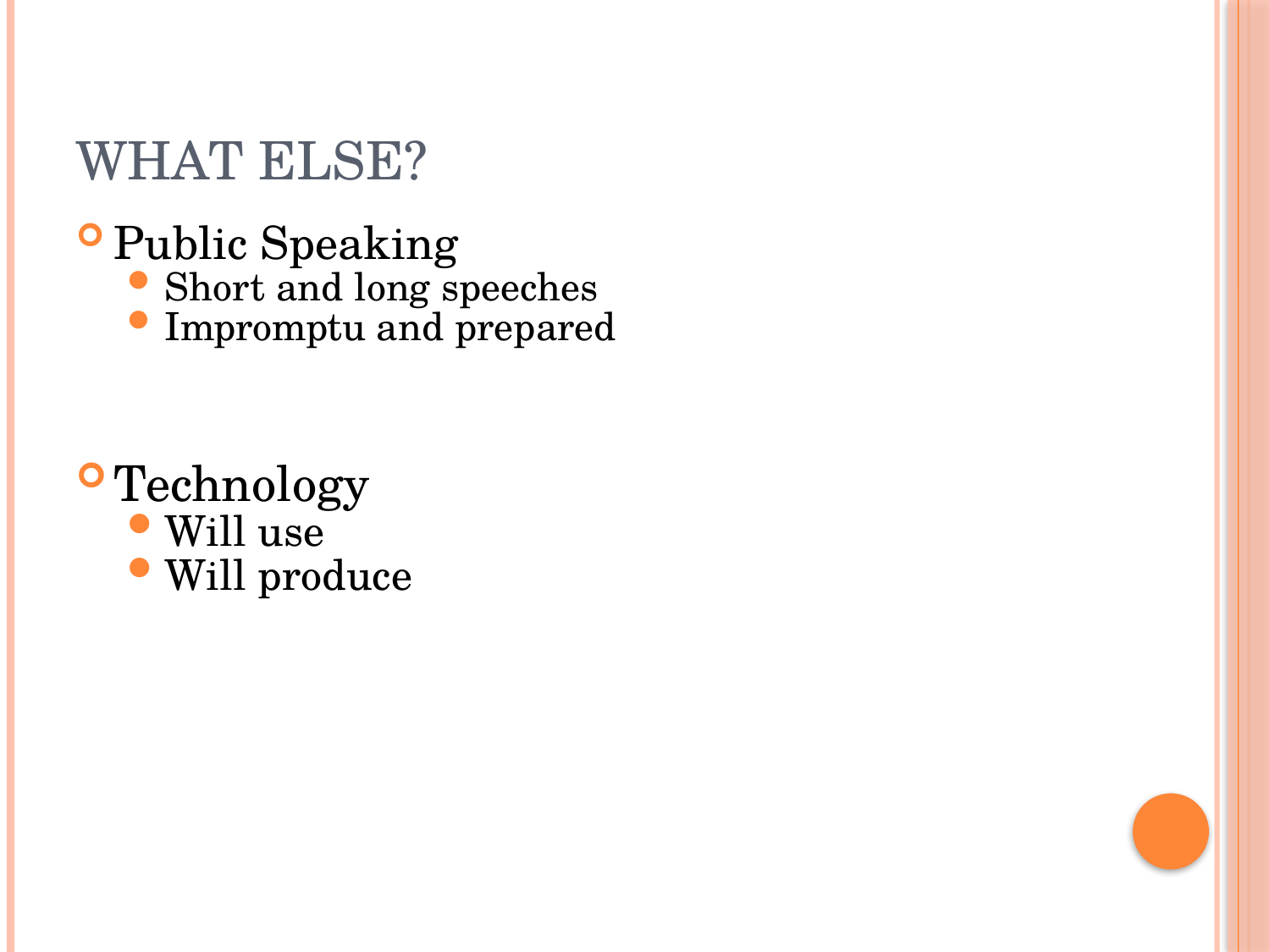

# What Else?
Public Speaking
Short and long speeches
Impromptu and prepared

Technology
Will use
Will produce